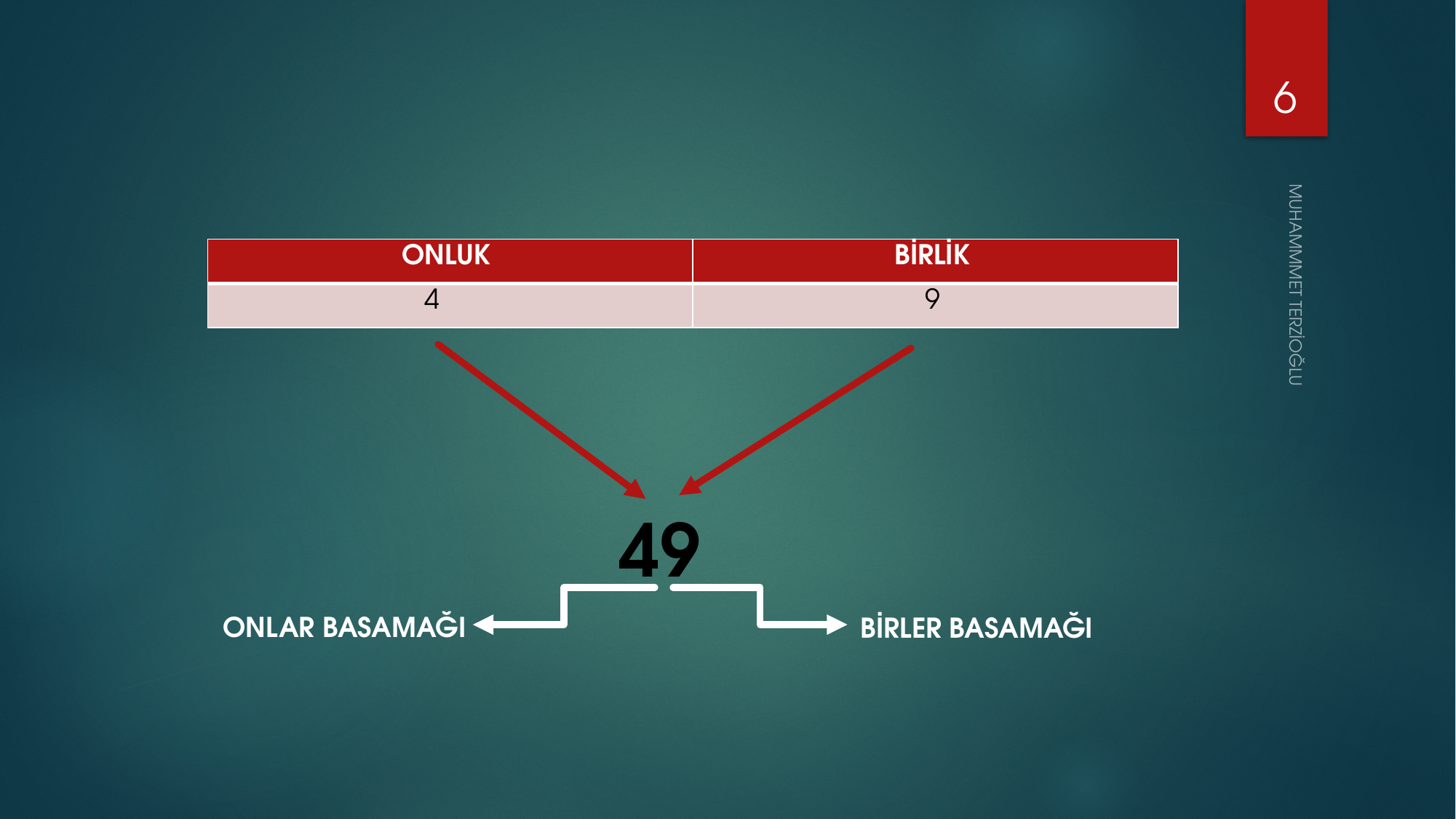

6
| ONLUK | BİRLİK |
| --- | --- |
| 4 | 9 |
MUHAMMMET TERZİOĞLU
    49
ONLAR BASAMAĞI
BİRLER BASAMAĞI